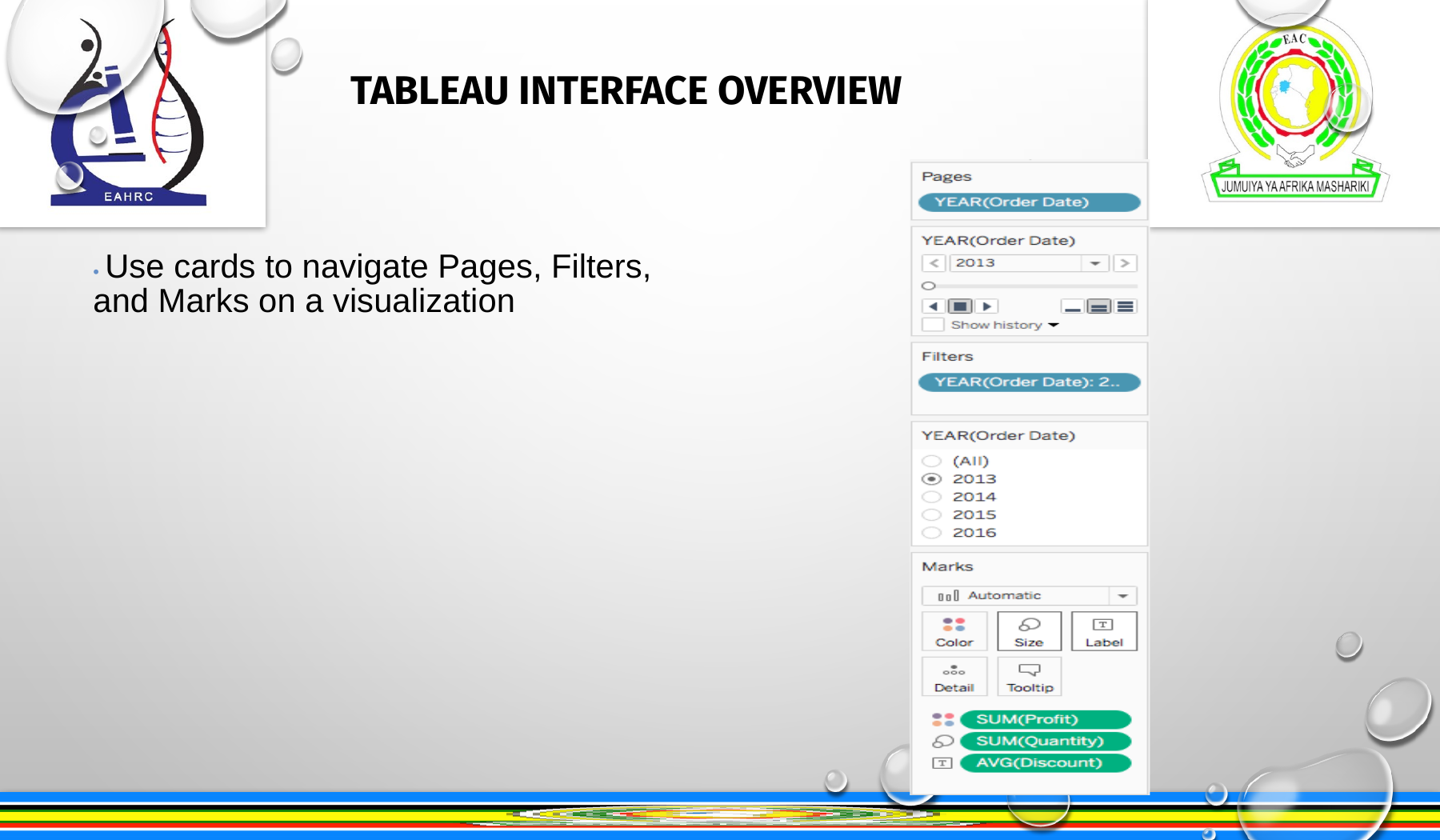

TABLEAU INTERFACE OVERVIEW

• Use cards to navigate Pages, Filters,
and Marks on a visualization